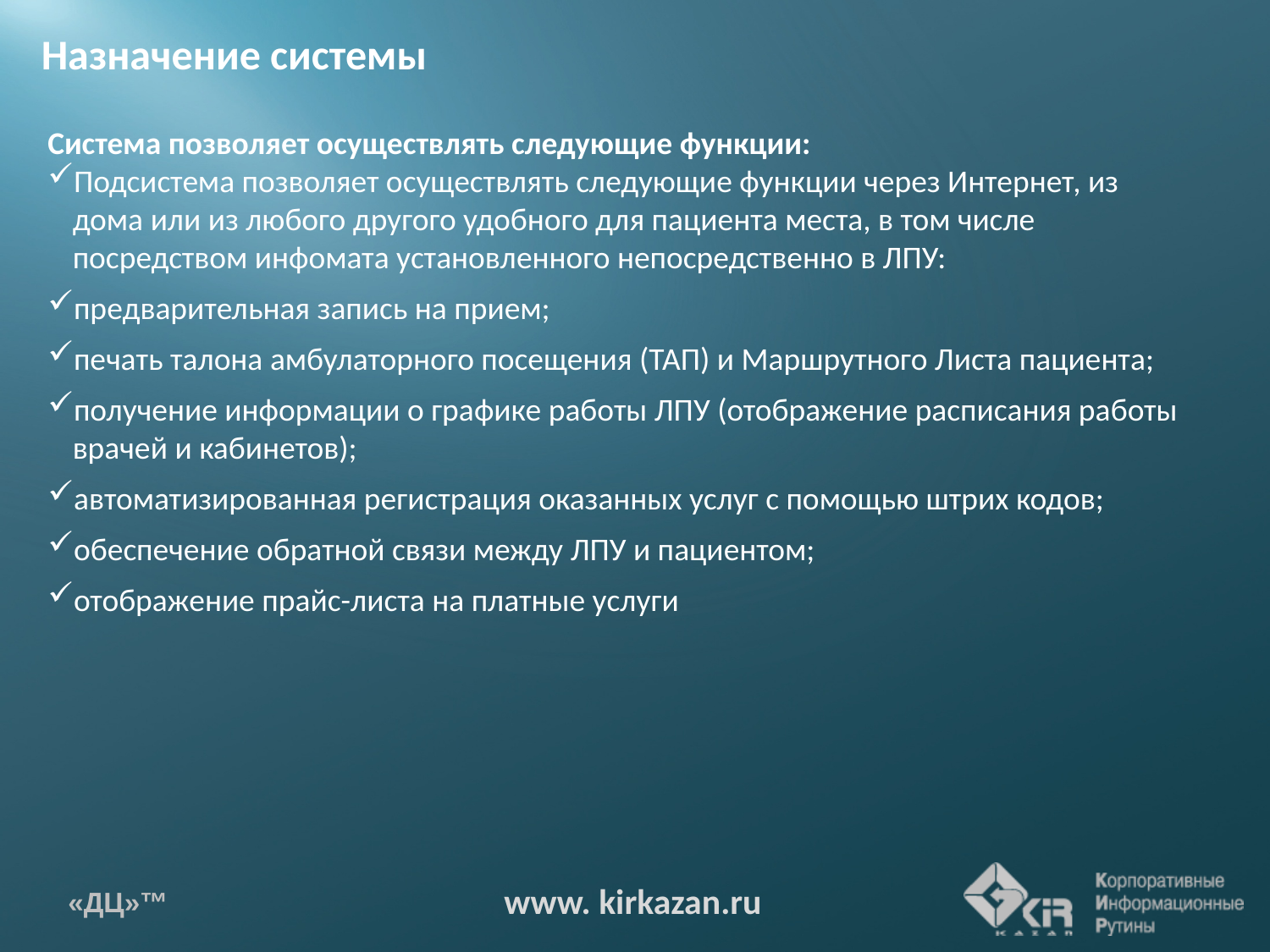

Назначение системы
Система позволяет осуществлять следующие функции:
Подсистема позволяет осуществлять следующие функции через Интернет, из дома или из любого другого удобного для пациента места, в том числе посредством инфомата установленного непосредственно в ЛПУ:
предварительная запись на прием;
печать талона амбулаторного посещения (ТАП) и Маршрутного Листа пациента;
получение информации о графике работы ЛПУ (отображение расписания работы врачей и кабинетов);
автоматизированная регистрация оказанных услуг с помощью штрих кодов;
обеспечение обратной связи между ЛПУ и пациентом;
отображение прайс-листа на платные услуги